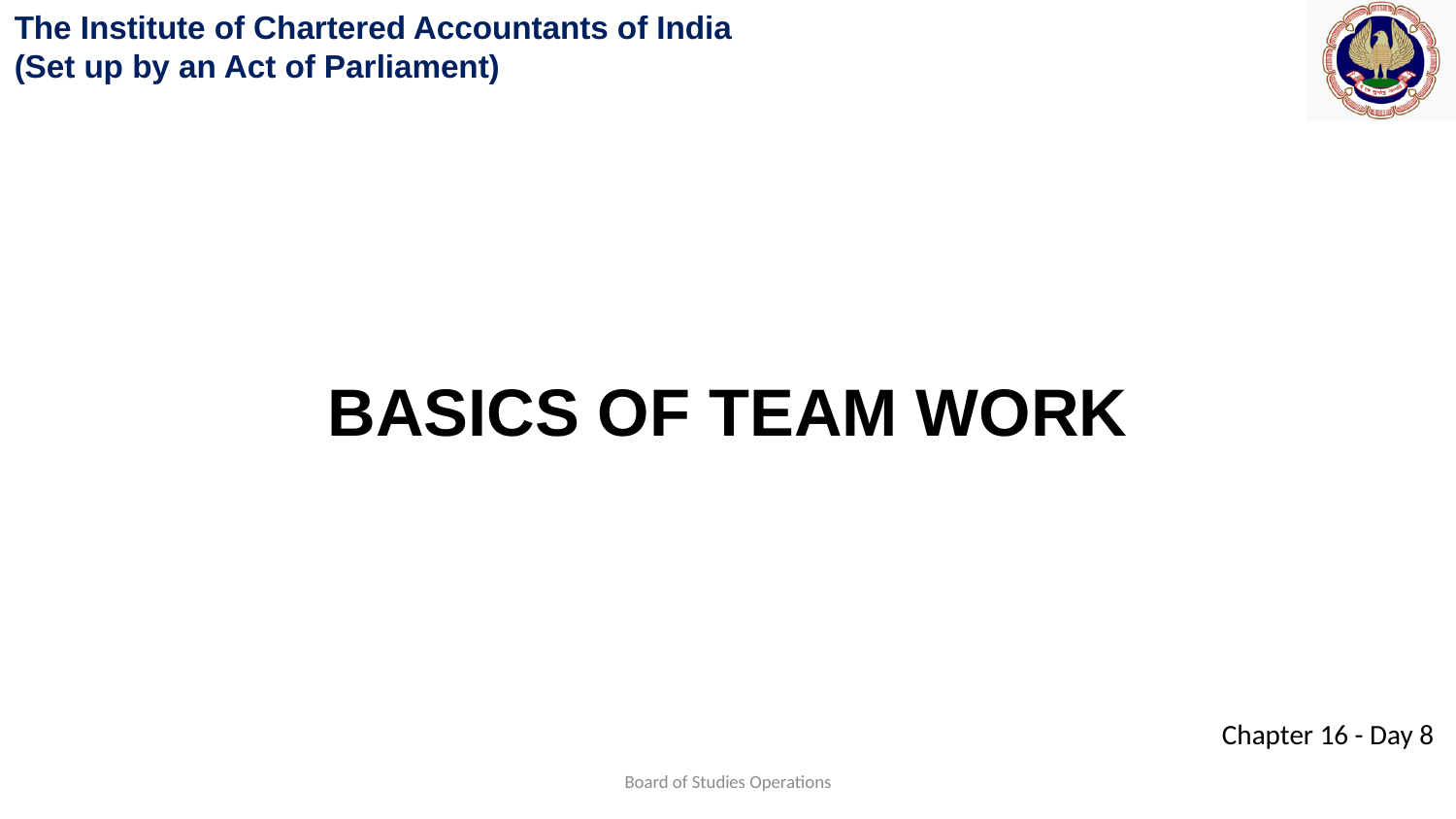

BASICS OF TEAM WORK
Board of Studies Operations